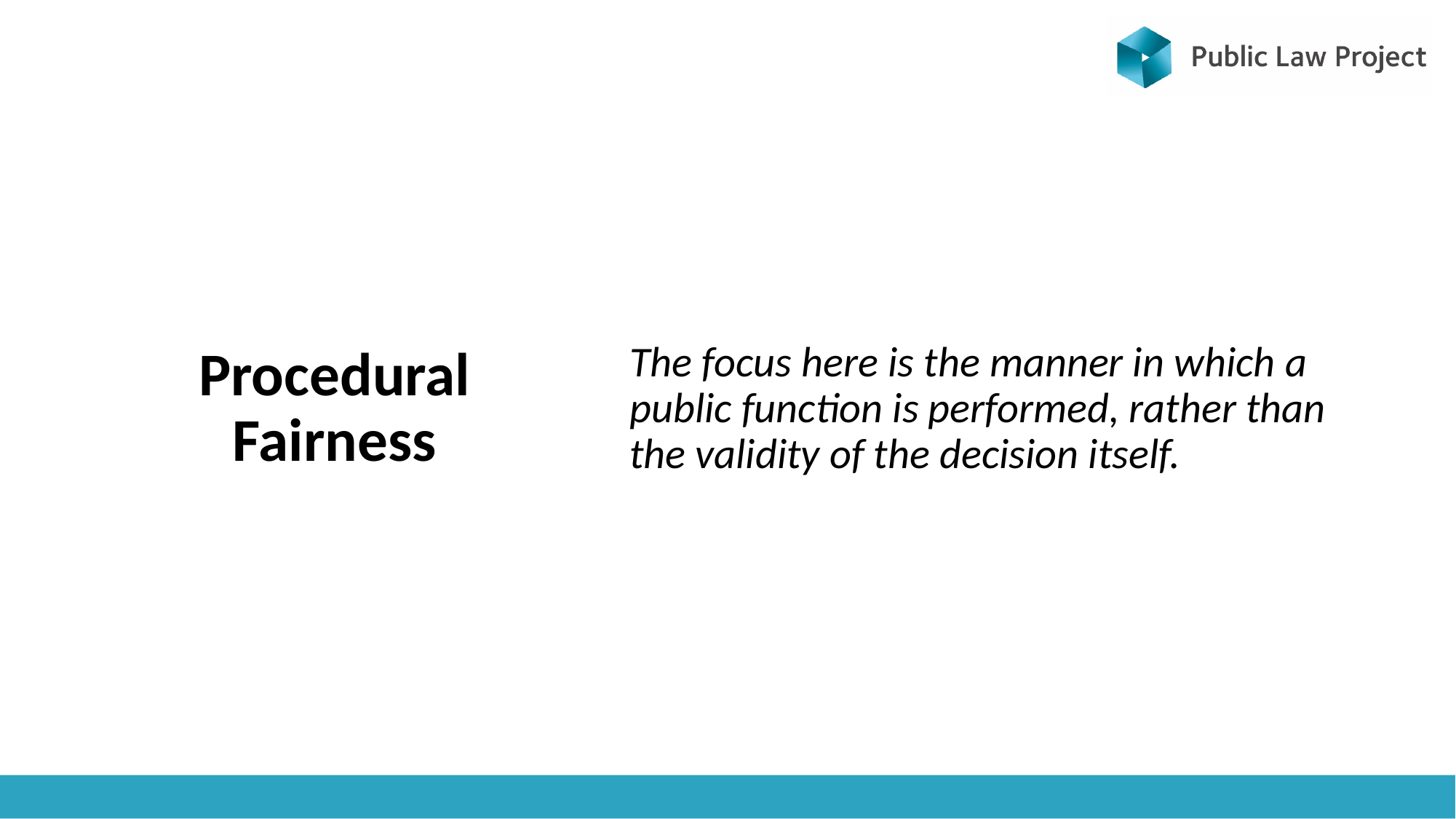

# Procedural Fairness
The focus here is the manner in which a public function is performed, rather than the validity of the decision itself.